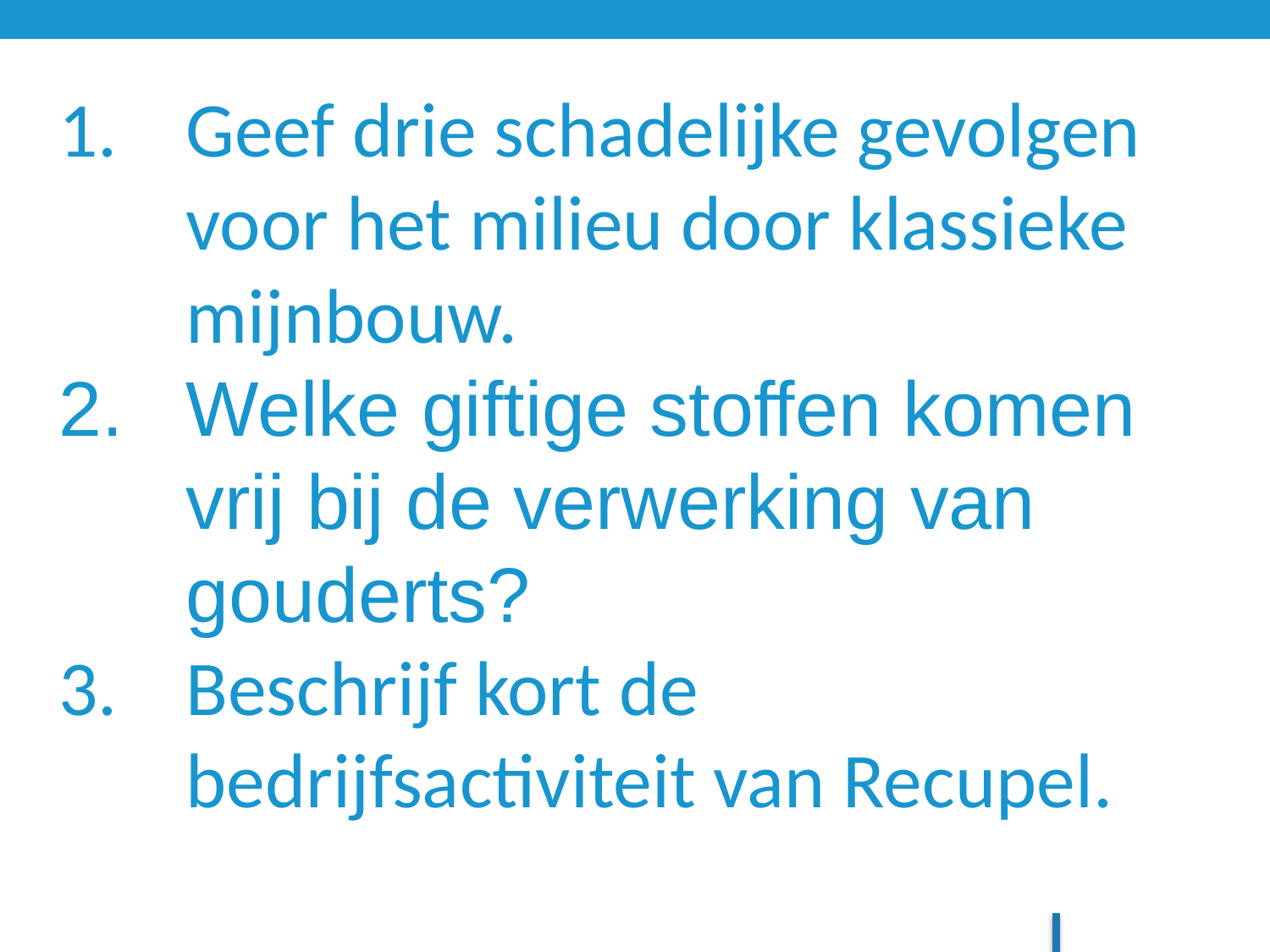

Geef drie schadelijke gevolgen voor het milieu door klassieke mijnbouw.
Welke giftige stoffen komen vrij bij de verwerking van gouderts?
Beschrijf kort de bedrijfsactiviteit van Recupel.